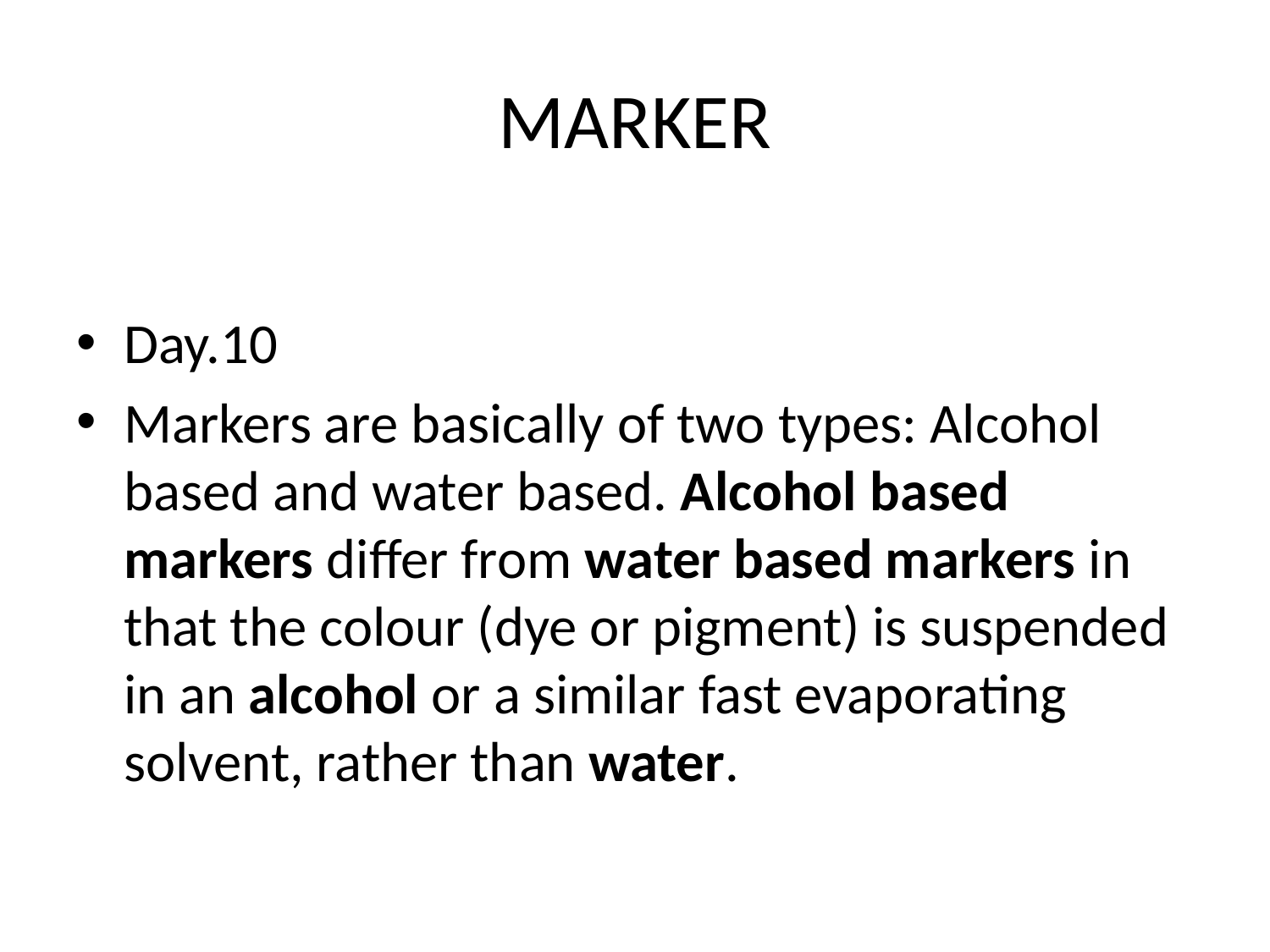

# MARKER

Day.10
Markers are basically of two types: Alcohol based and water based. Alcohol based markers differ from water based markers in that the colour (dye or pigment) is suspended in an alcohol or a similar fast evaporating solvent, rather than water.